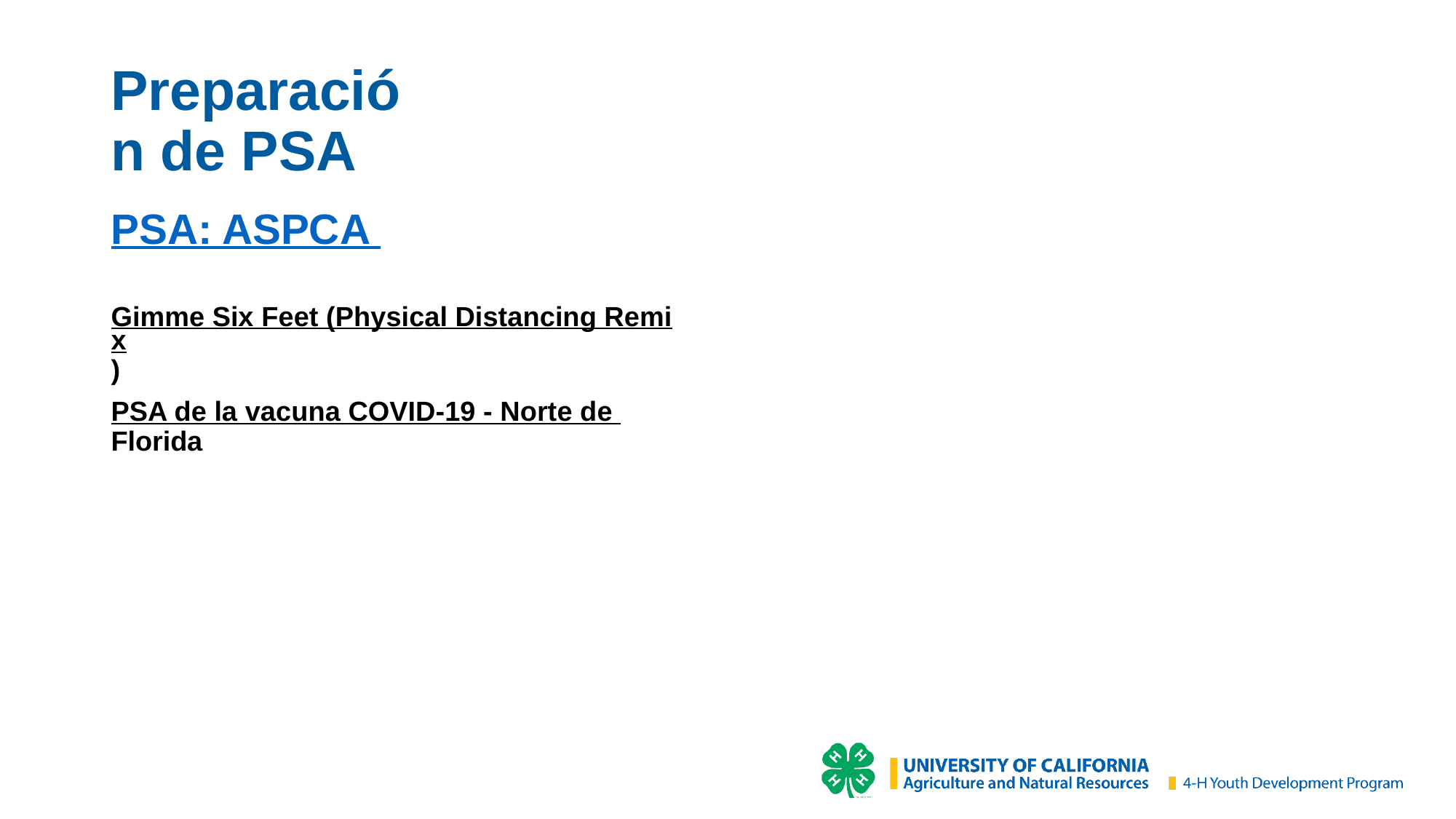

# Preparación de PSA
PSA: ASPCA
Gimme Six Feet (Physical Distancing Remix)
PSA de la vacuna COVID-19 - Norte de Florida